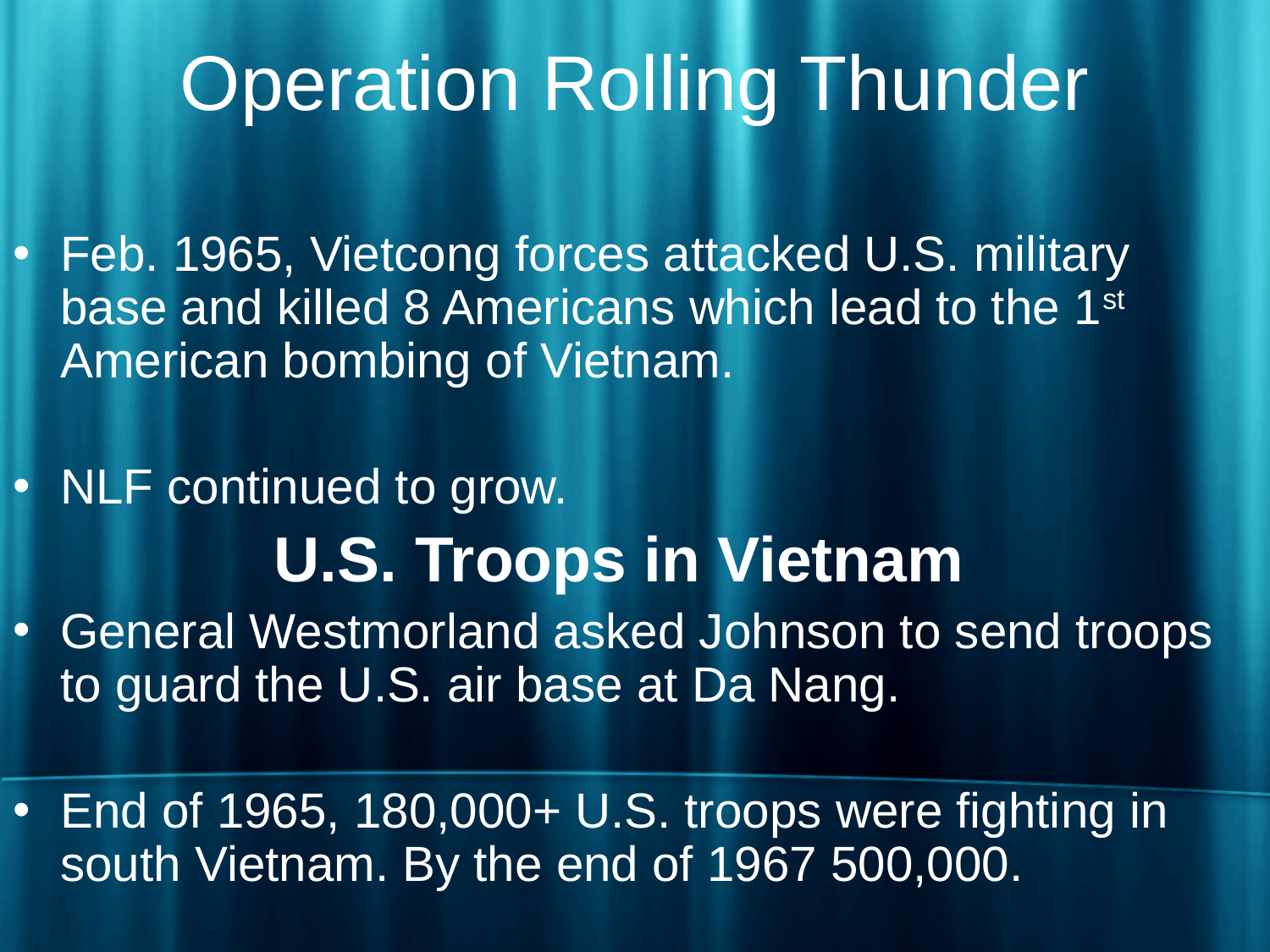

# Operation Rolling Thunder
Feb. 1965, Vietcong forces attacked U.S. military base and killed 8 Americans which lead to the 1st American bombing of Vietnam.

NLF continued to grow.
U.S. Troops in Vietnam
General Westmorland asked Johnson to send troops to guard the U.S. air base at Da Nang.

End of 1965, 180,000+ U.S. troops were fighting in south Vietnam. By the end of 1967 500,000.